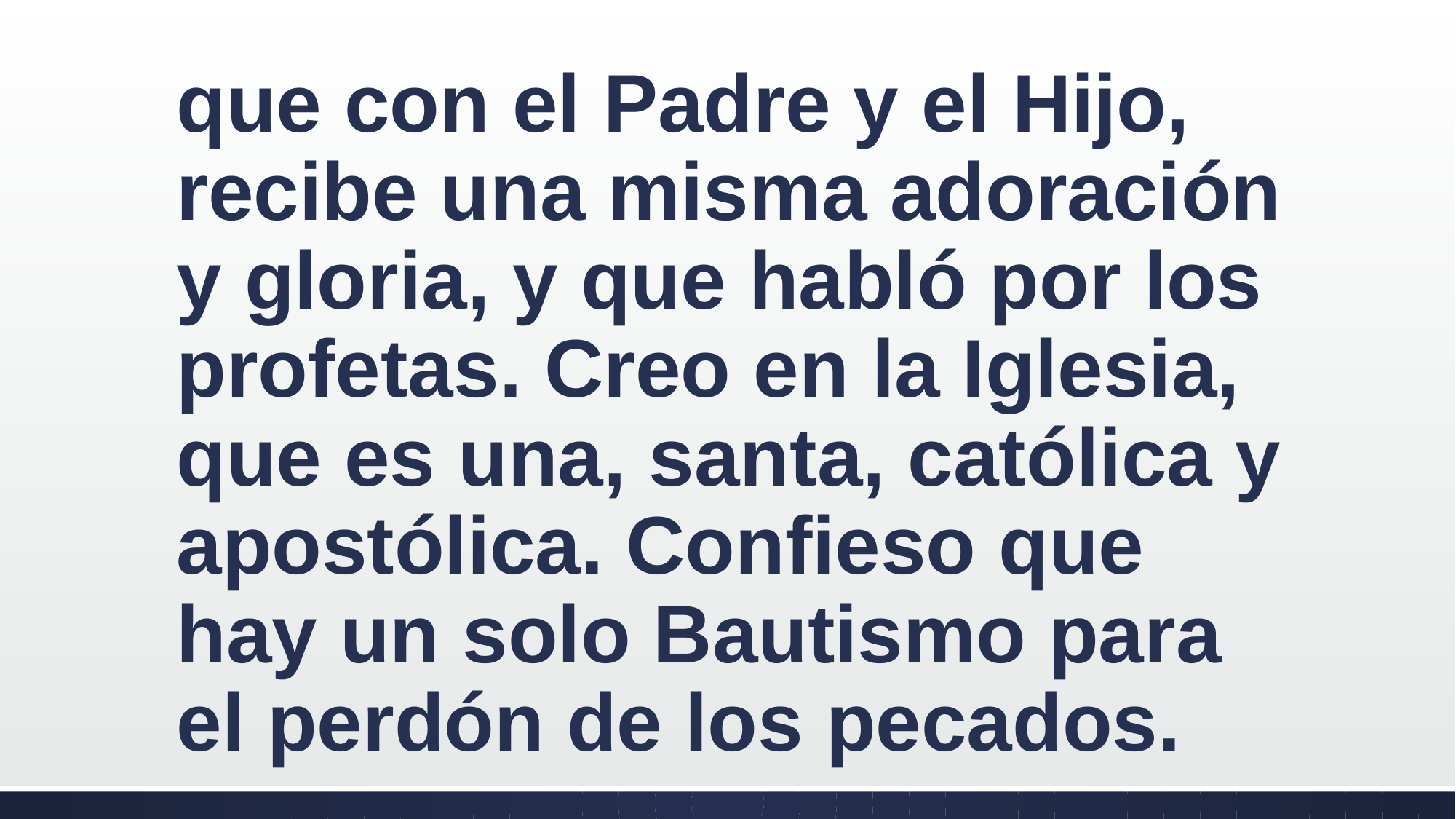

#
que con el Padre y el Hijo, recibe una misma adoración y gloria, y que habló por los profetas. Creo en la Iglesia, que es una, santa, católica y apostólica. Confieso que hay un solo Bautismo para el perdón de los pecados.